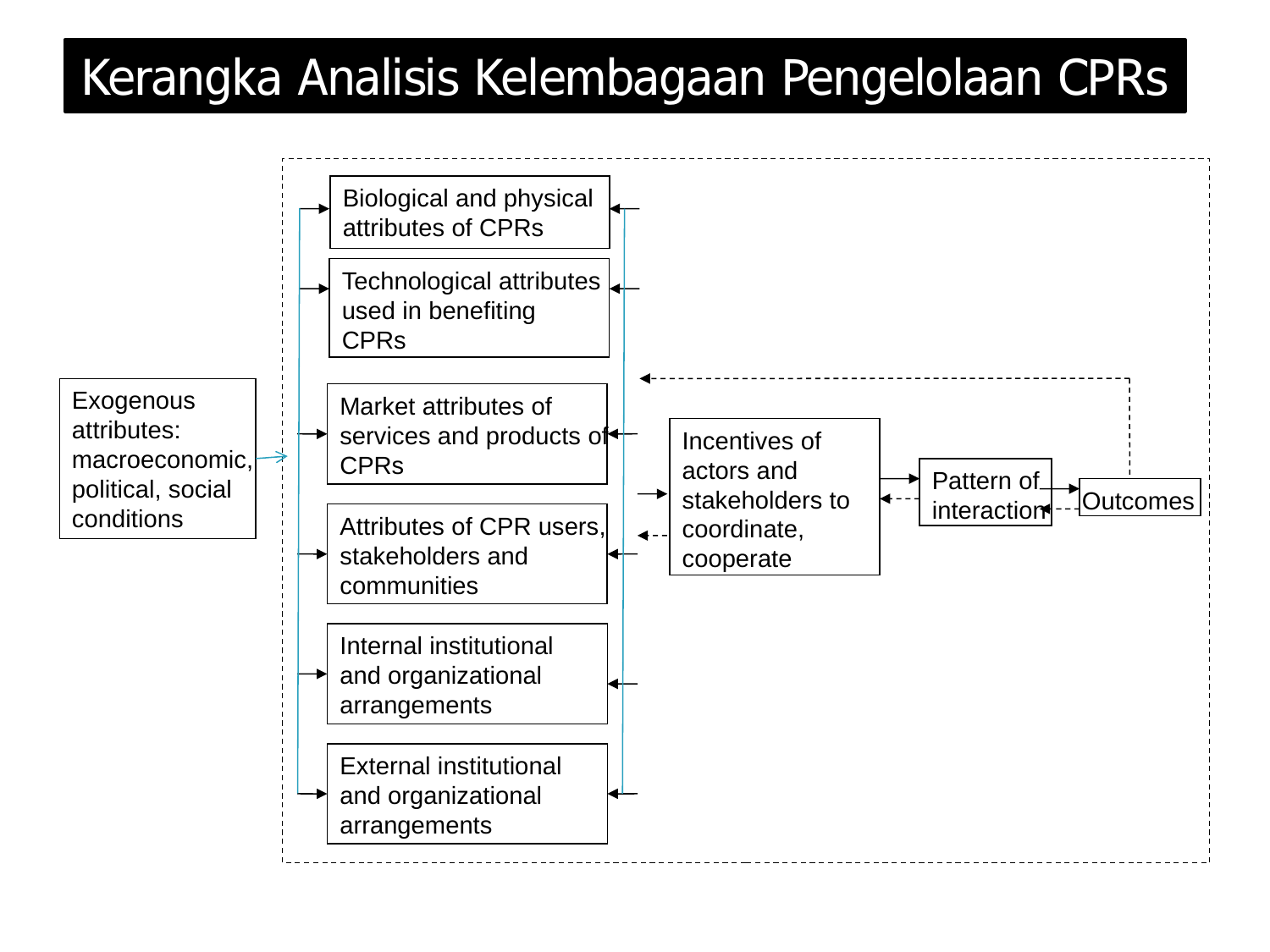

Kerangka Analisis Kelembagaan Pengelolaan CPRs

Biological and physical attributes of CPRs

Technological attributes used in benefiting CPRs

Exogenous attributes: macroeconomic, political, social conditions

Market attributes of services and products of CPRs

Incentives of actors and stakeholders to coordinate, cooperate

Pattern of interaction

Outcomes

Attributes of CPR users, stakeholders and communities

Internal institutional and organizational arrangements

External institutional and organizational arrangements